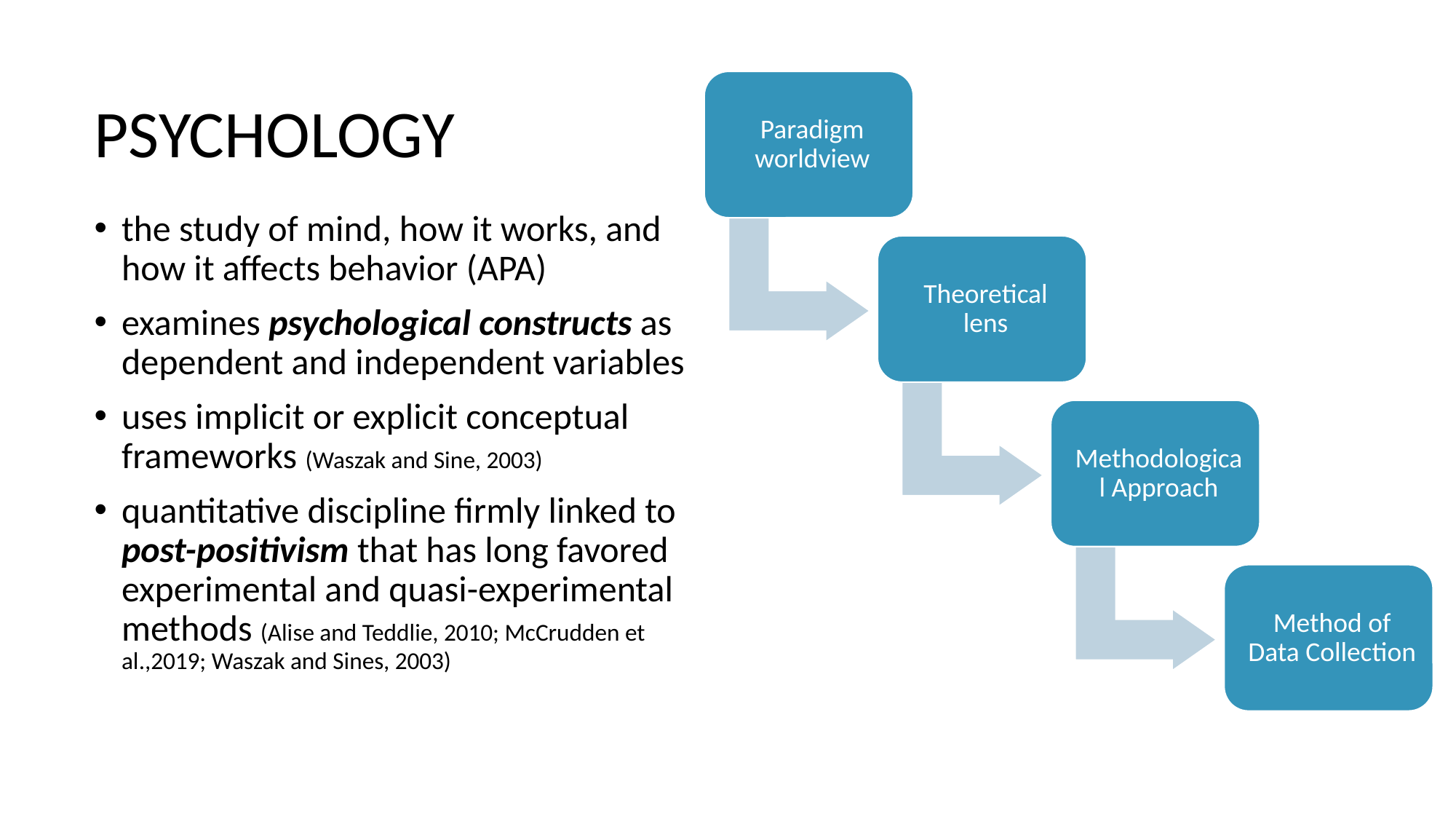

# PSYCHOLOGY
Paradigm worldview
Theoretical lens
Methodological Approach
Method of Data Collection
the study of mind, how it works, and how it affects behavior (APA)
examines psychological constructs as dependent and independent variables
uses implicit or explicit conceptual frameworks (Waszak and Sine, 2003)
quantitative discipline firmly linked to post-positivism that has long favored experimental and quasi-experimental methods (Alise and Teddlie, 2010; McCrudden et al.,2019; Waszak and Sines, 2003)